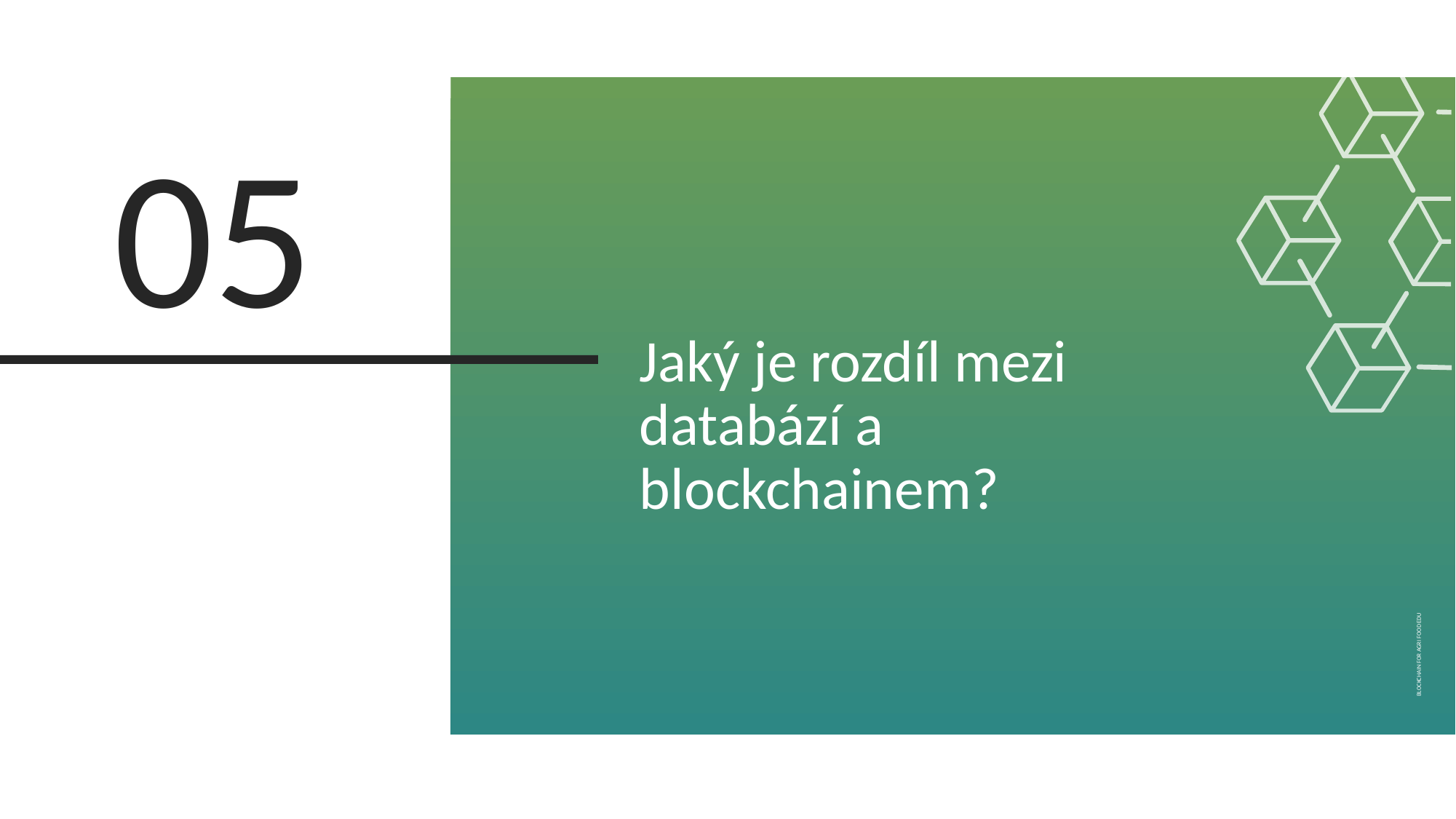

05
Jaký je rozdíl mezi databází a blockchainem?